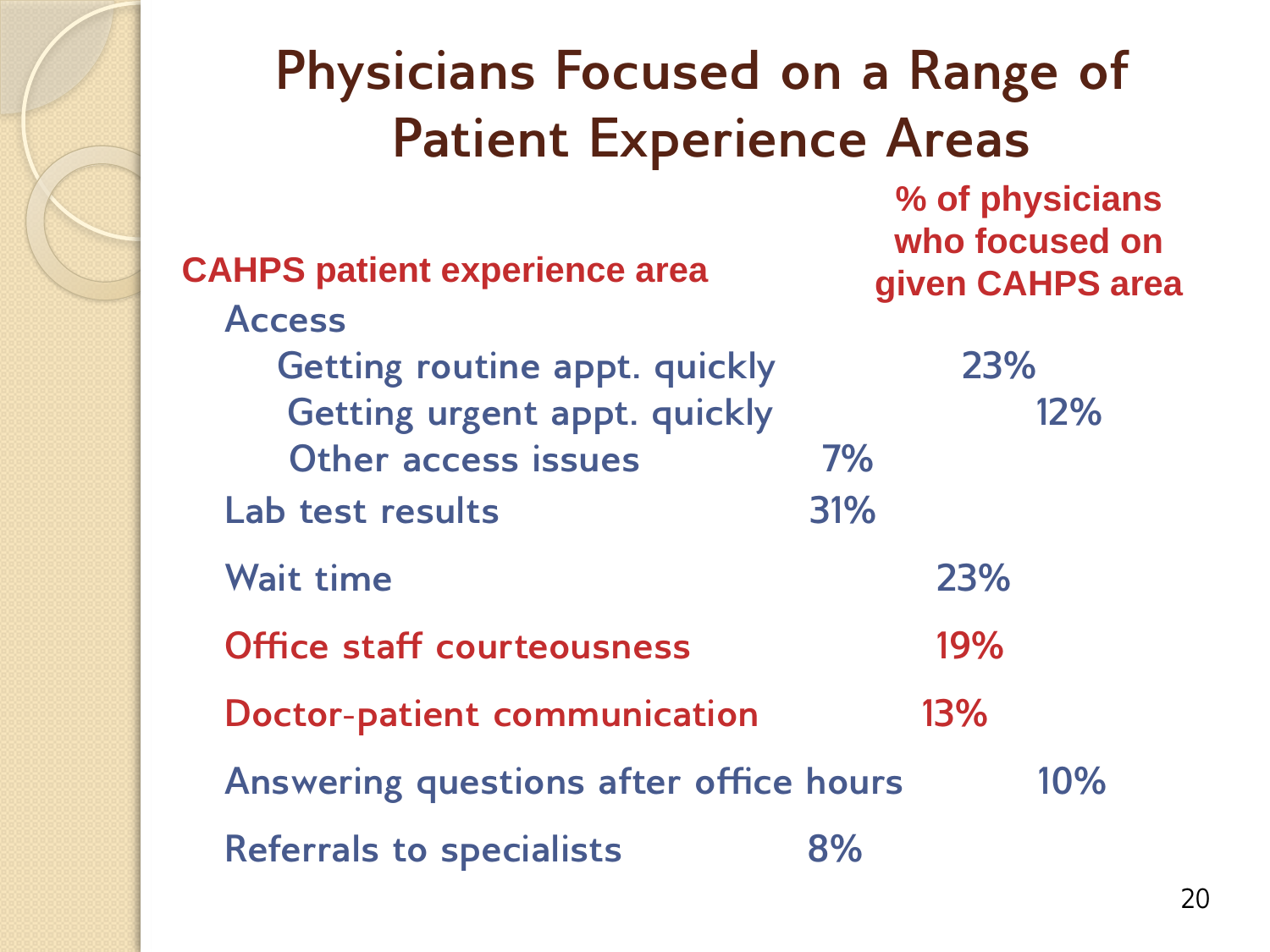

# Physicians Focused on a Range of Patient Experience Areas

% of physicians who focused on given CAHPS area
CAHPS patient experience area
Access
Getting routine appt. quickly 	           23%
     Getting urgent appt. quickly	           12%
	  Other access issues		    7%
Lab test results			   31%
Wait time 	           		   23%
Office staff courteousness 		   19%
Doctor-patient communication	            13%
Answering questions after office hours       	 10%
Referrals to specialists	             8%
20